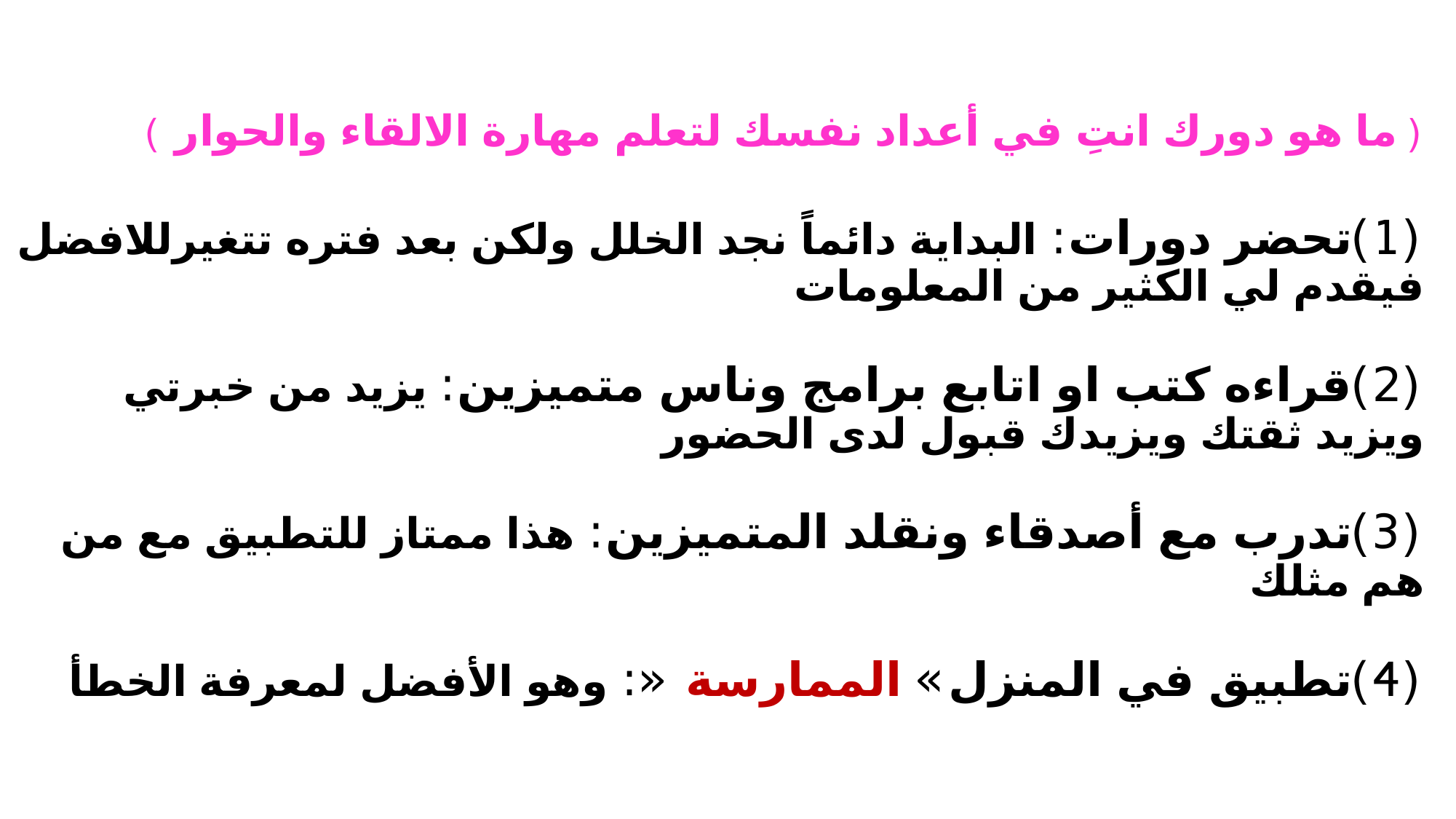

# ( ما هو دورك انتِ في أعداد نفسك لتعلم مهارة الالقاء والحوار ) (1)تحضر دورات: البداية دائماً نجد الخلل ولكن بعد فتره تتغيرللافضل فيقدم لي الكثير من المعلومات (2)قراءه كتب او اتابع برامج وناس متميزين: يزيد من خبرتي ويزيد ثقتك ويزيدك قبول لدى الحضور (3)تدرب مع أصدقاء ونقلد المتميزين: هذا ممتاز للتطبيق مع من هم مثلك (4)تطبيق في المنزل» الممارسة «: وهو الأفضل لمعرفة الخطأ